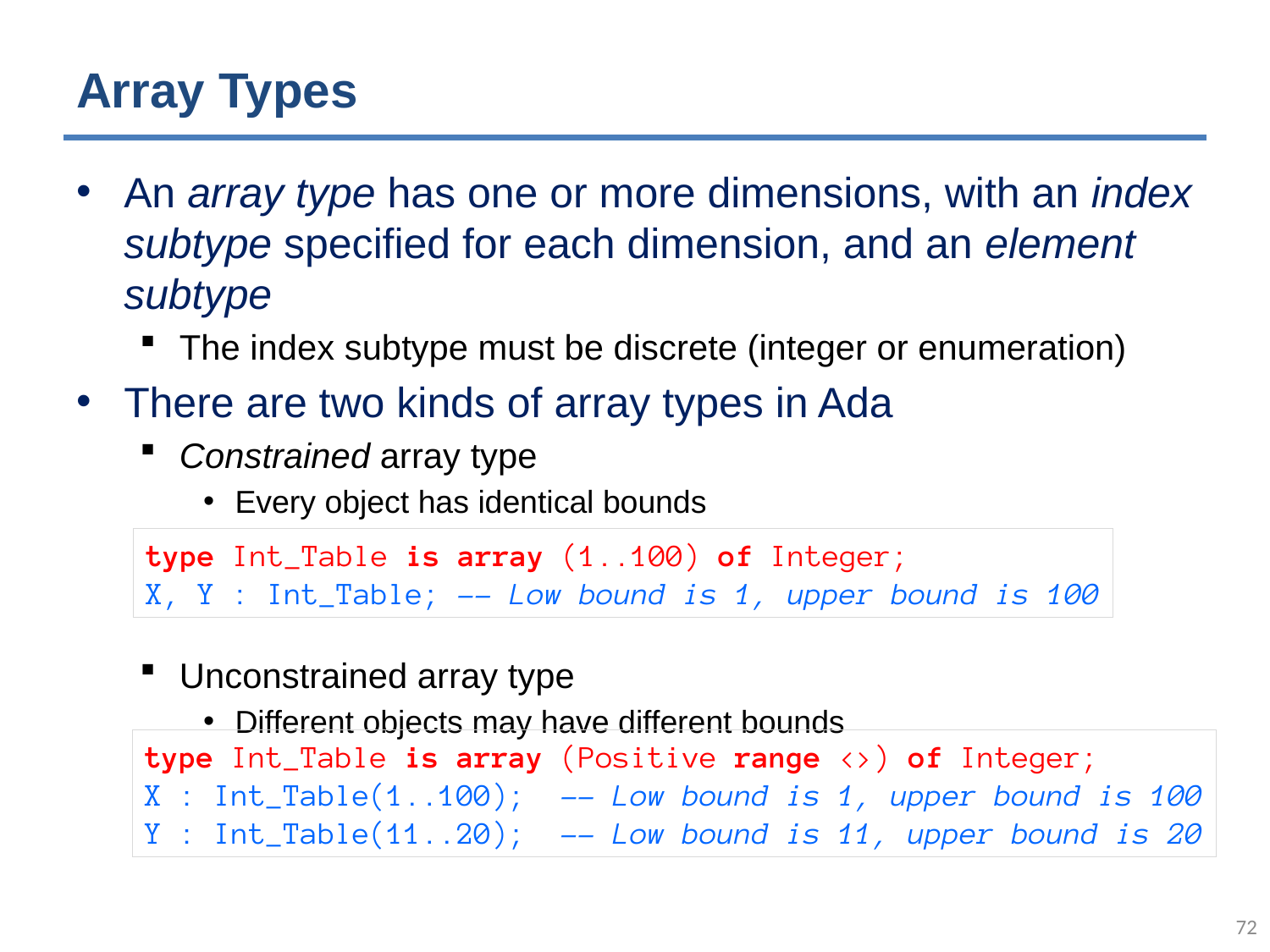

# Array Types
An array type has one or more dimensions, with an index subtype specified for each dimension, and an element subtype
The index subtype must be discrete (integer or enumeration)
There are two kinds of array types in Ada
Constrained array type
Every object has identical bounds

Unconstrained array type
Different objects may have different bounds

type Int_Table is array (1..100) of Integer;
X, Y : Int_Table; -- Low bound is 1, upper bound is 100
type Int_Table is array (Positive range <>) of Integer;
X : Int_Table(1..100);  -- Low bound is 1, upper bound is 100
Y : Int_Table(11..20);  -- Low bound is 11, upper bound is 20
72